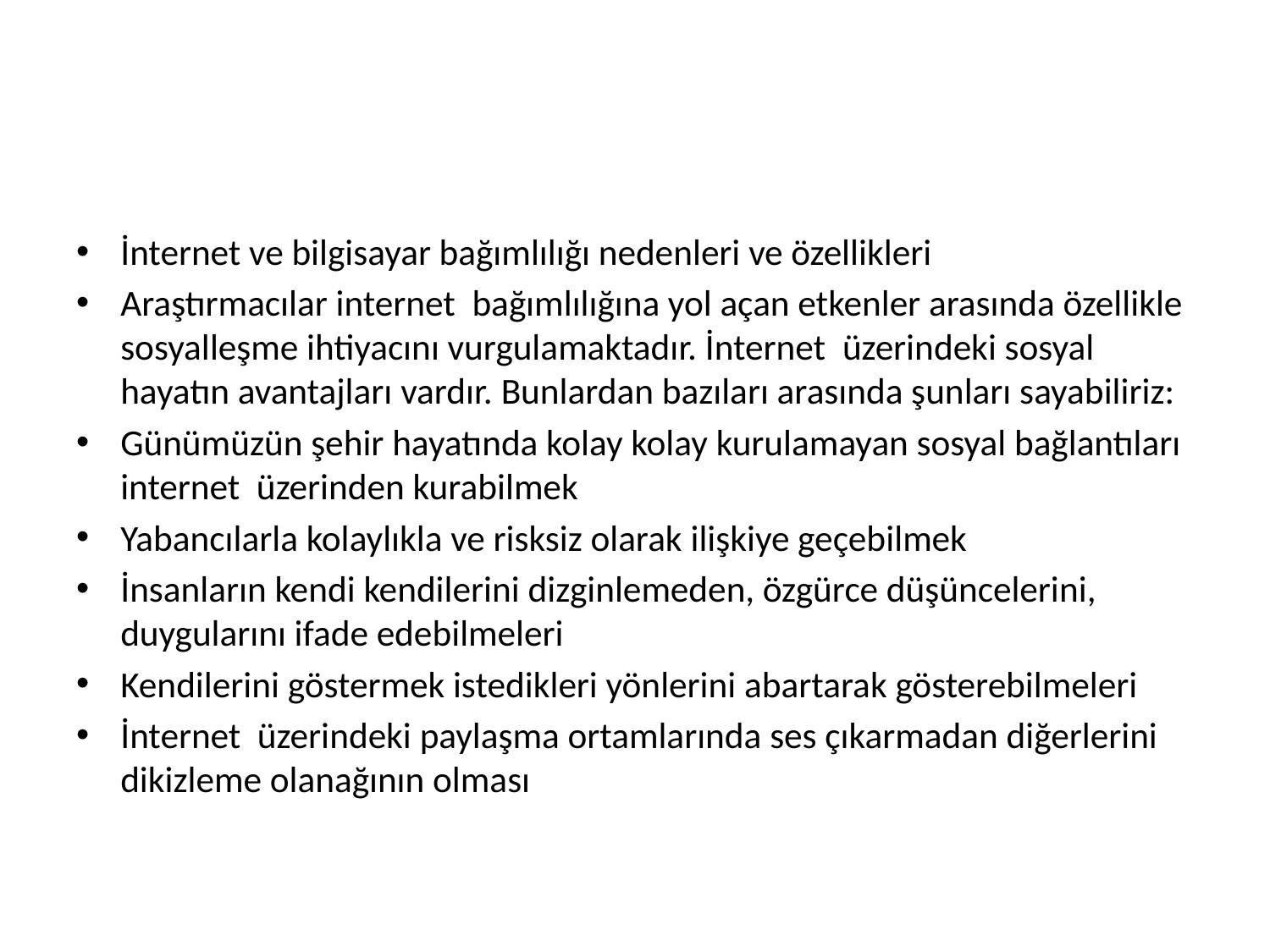

#
İnternet ve bilgisayar bağımlılığı nedenleri ve özellikleri
Araştırmacılar internet  bağımlılığına yol açan etkenler arasında özellikle sosyalleşme ihtiyacını vurgulamaktadır. İnternet  üzerindeki sosyal hayatın avantajları vardır. Bunlardan bazıları arasında şunları sayabiliriz:
Günümüzün şehir hayatında kolay kolay kurulamayan sosyal bağlantıları internet  üzerinden kurabilmek
Yabancılarla kolaylıkla ve risksiz olarak ilişkiye geçebilmek
İnsanların kendi kendilerini dizginlemeden, özgürce düşüncelerini, duygularını ifade edebilmeleri
Kendilerini göstermek istedikleri yönlerini abartarak gösterebilmeleri
İnternet  üzerindeki paylaşma ortamlarında ses çıkarmadan diğerlerini dikizleme olanağının olması